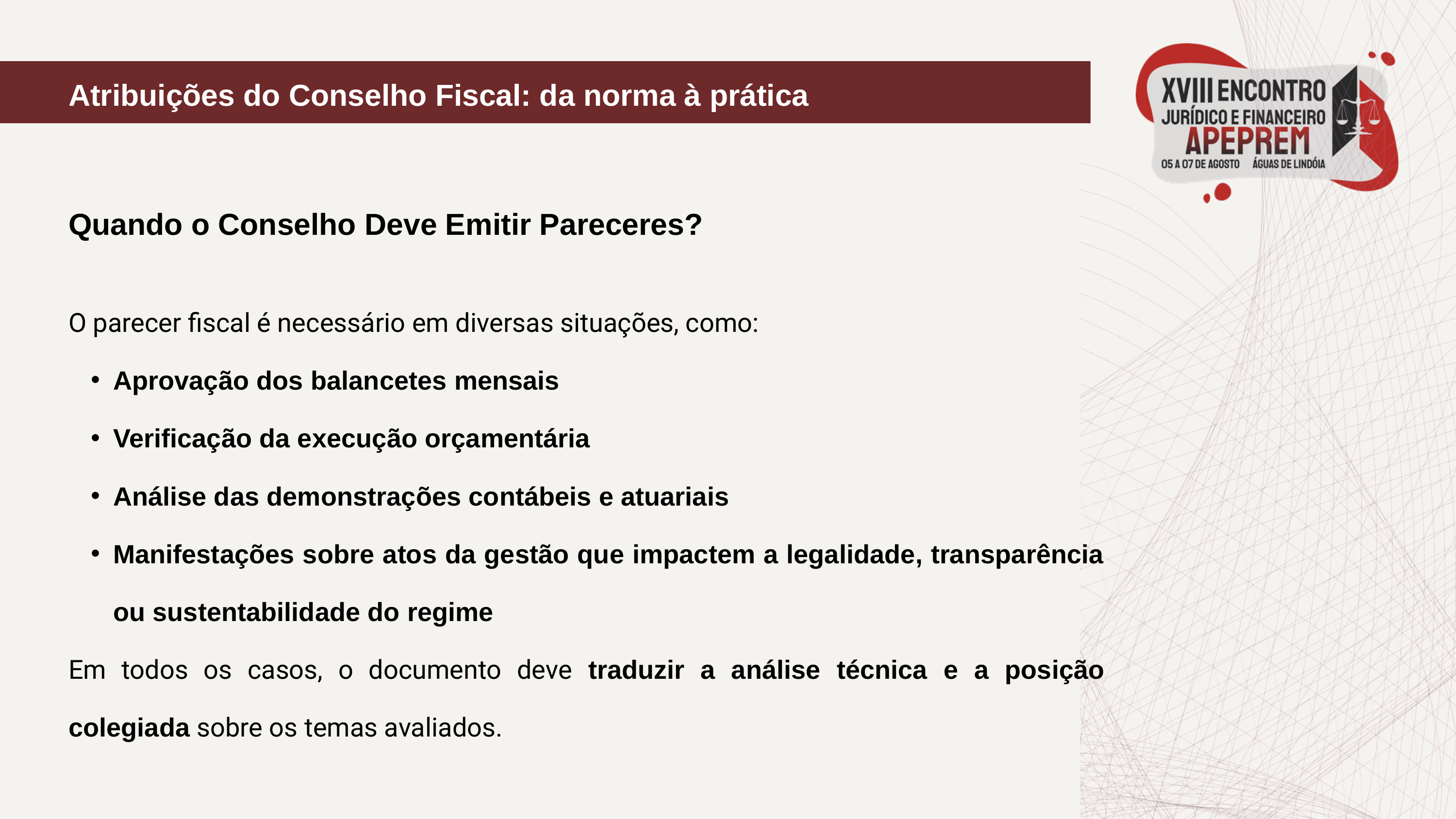

Atribuições do Conselho Fiscal: da norma à prática
Quando o Conselho Deve Emitir Pareceres?
O parecer fiscal é necessário em diversas situações, como:
Aprovação dos balancetes mensais
Verificação da execução orçamentária
Análise das demonstrações contábeis e atuariais
Manifestações sobre atos da gestão que impactem a legalidade, transparência ou sustentabilidade do regime
Em todos os casos, o documento deve traduzir a análise técnica e a posição colegiada sobre os temas avaliados.